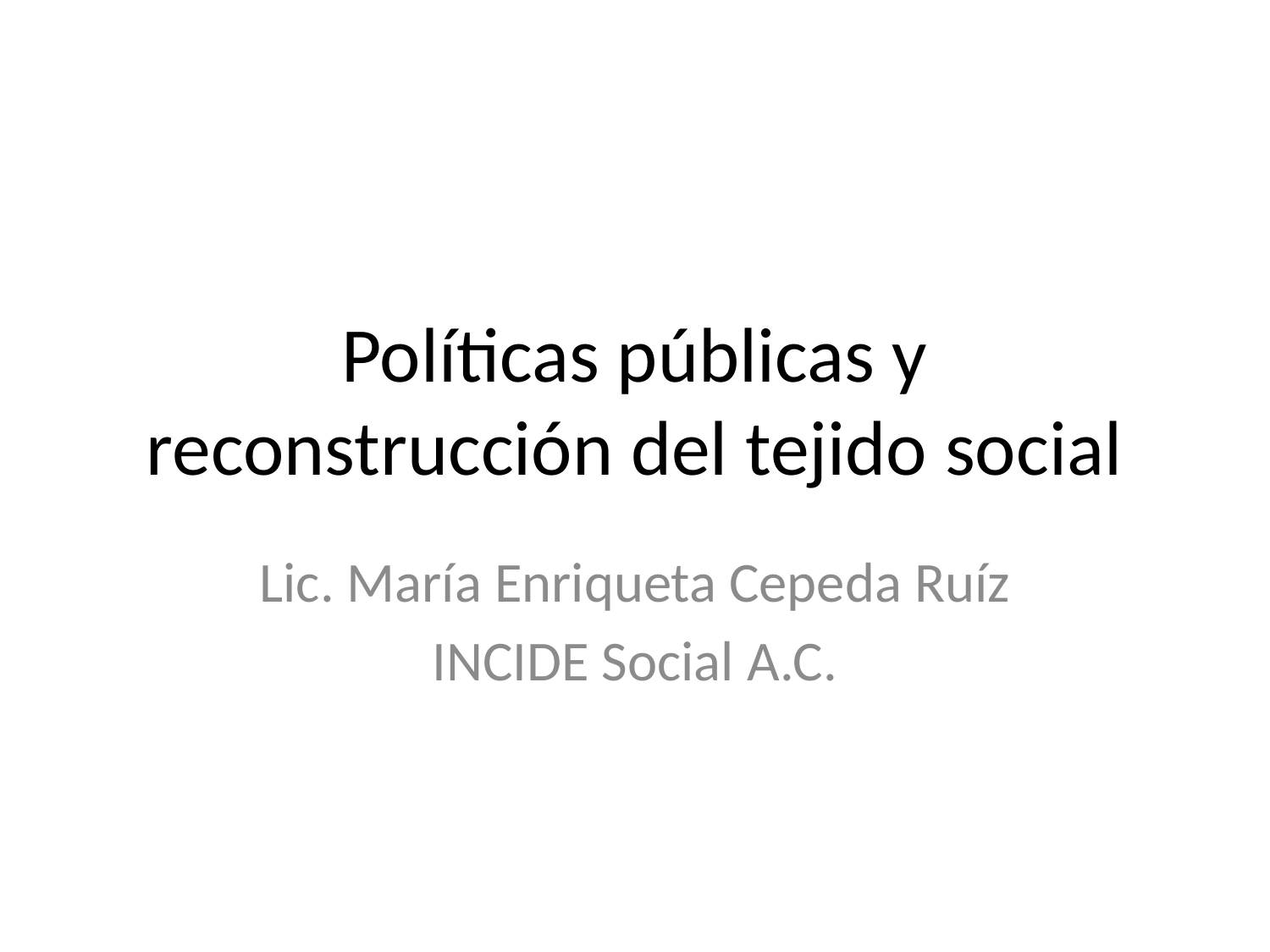

# Políticas públicas y reconstrucción del tejido social
Lic. María Enriqueta Cepeda Ruíz
INCIDE Social A.C.